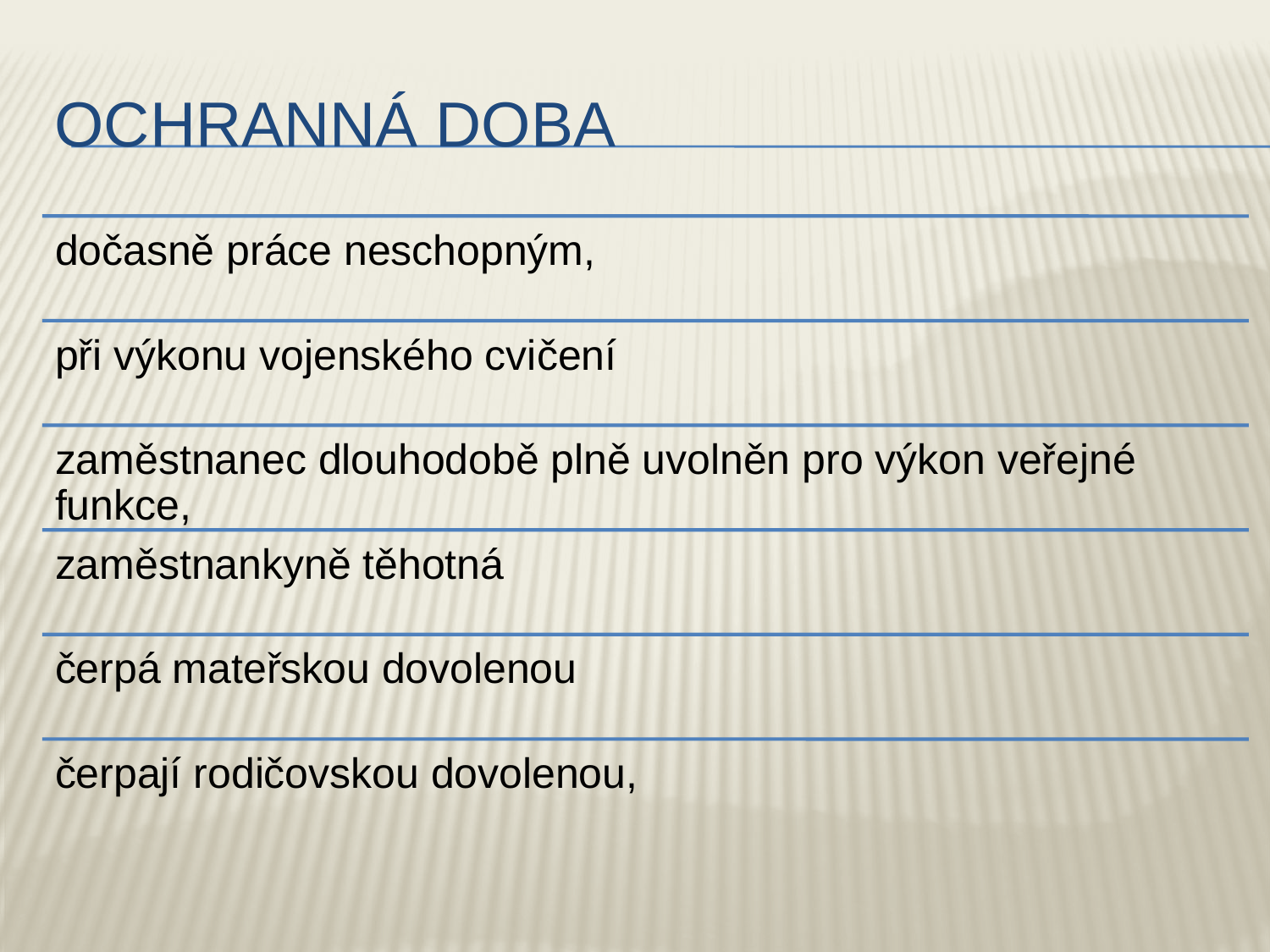

# Ochranná doba
dočasně práce neschopným,
při výkonu vojenského cvičení
zaměstnanec dlouhodobě plně uvolněn pro výkon veřejné funkce,
zaměstnankyně těhotná
čerpá mateřskou dovolenou
čerpají rodičovskou dovolenou,